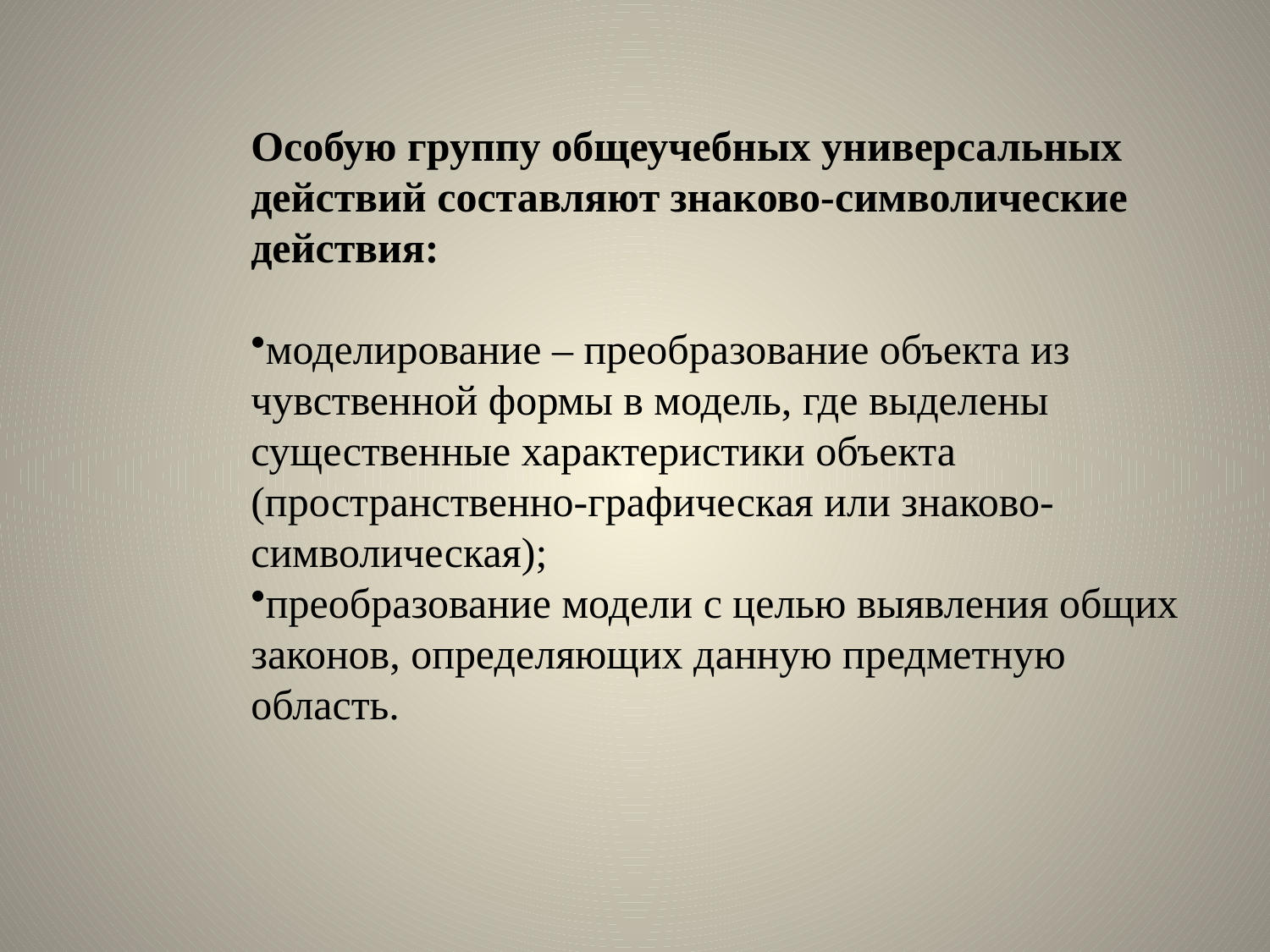

Особую группу общеучебных универсальных действий составляют знаково-символические действия:

моделирование – преобразование объекта из чувственной формы в модель, где выделены существенные характеристики объекта (пространственно-графическая или знаково-символическая);
преобразование модели с целью выявления общих законов, определяющих данную предметную область.